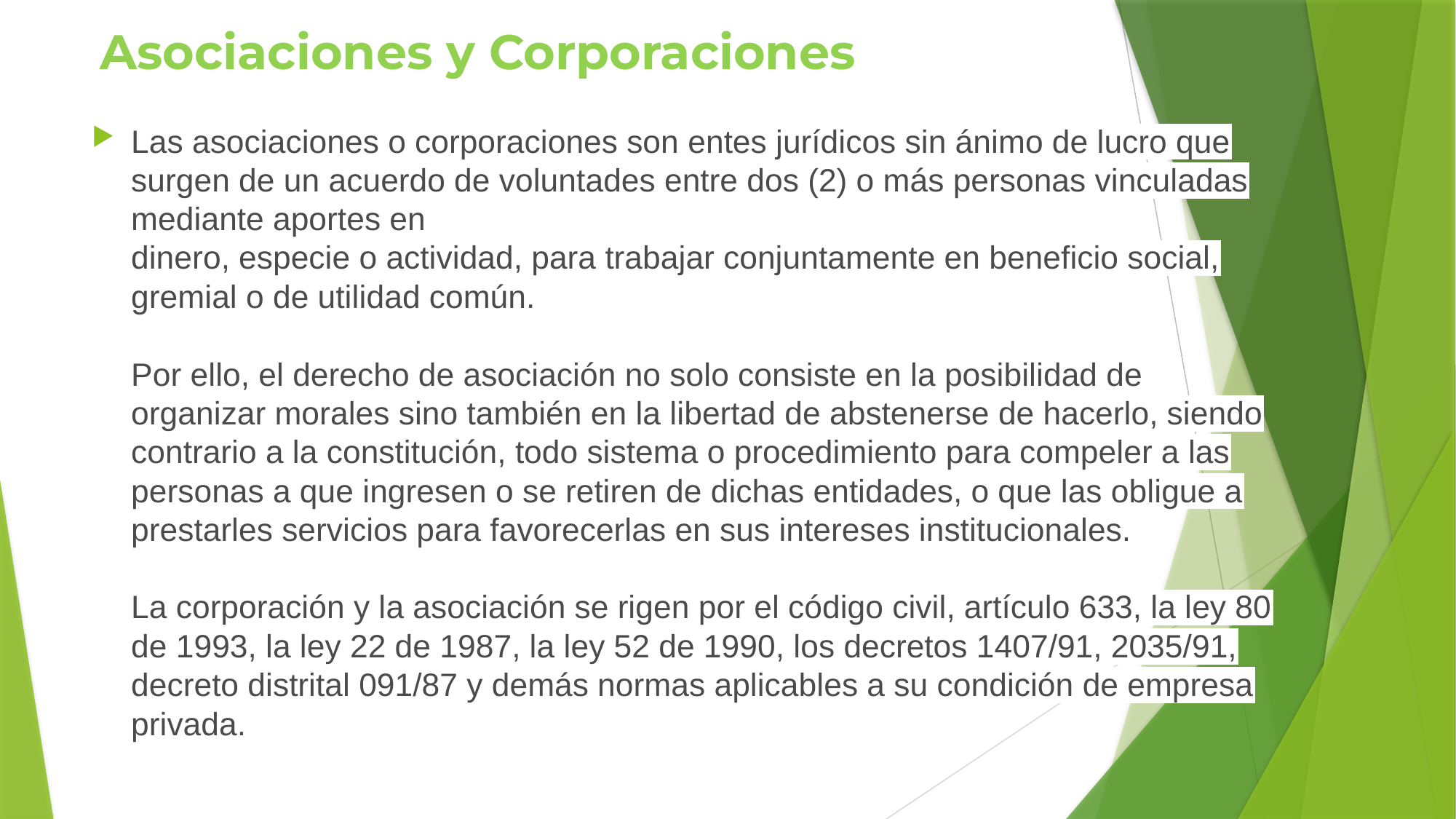

# Asociaciones y Corporaciones
Las asociaciones o corporaciones son entes jurídicos sin ánimo de lucro que surgen de un acuerdo de voluntades entre dos (2) o más personas vinculadas mediante aportes en
dinero, especie o actividad, para trabajar conjuntamente en beneficio social, gremial o de utilidad común.
Por ello, el derecho de asociación no solo consiste en la posibilidad de organizar morales sino también en la libertad de abstenerse de hacerlo, siendo contrario a la constitución, todo sistema o procedimiento para compeler a las personas a que ingresen o se retiren de dichas entidades, o que las obligue a prestarles servicios para favorecerlas en sus intereses institucionales.
La corporación y la asociación se rigen por el código civil, artículo 633, la ley 80 de 1993, la ley 22 de 1987, la ley 52 de 1990, los decretos 1407/91, 2035/91, decreto distrital 091/87 y demás normas aplicables a su condición de empresa privada.